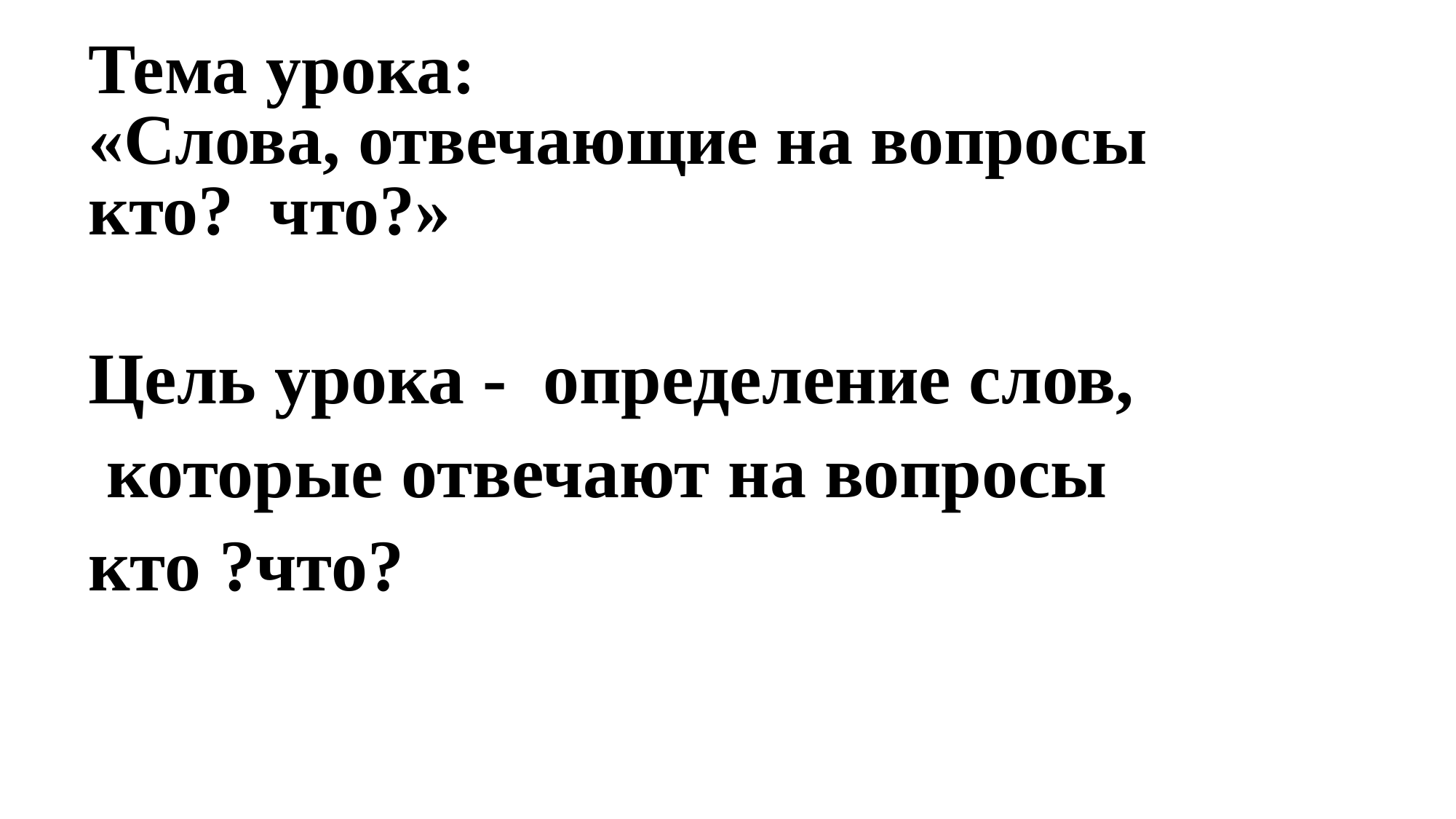

Тема урока:
«Слова, отвечающие на вопросы
кто?  что?»
Цель урока -  определение слов,
 которые отвечают на вопросы
кто ?что?